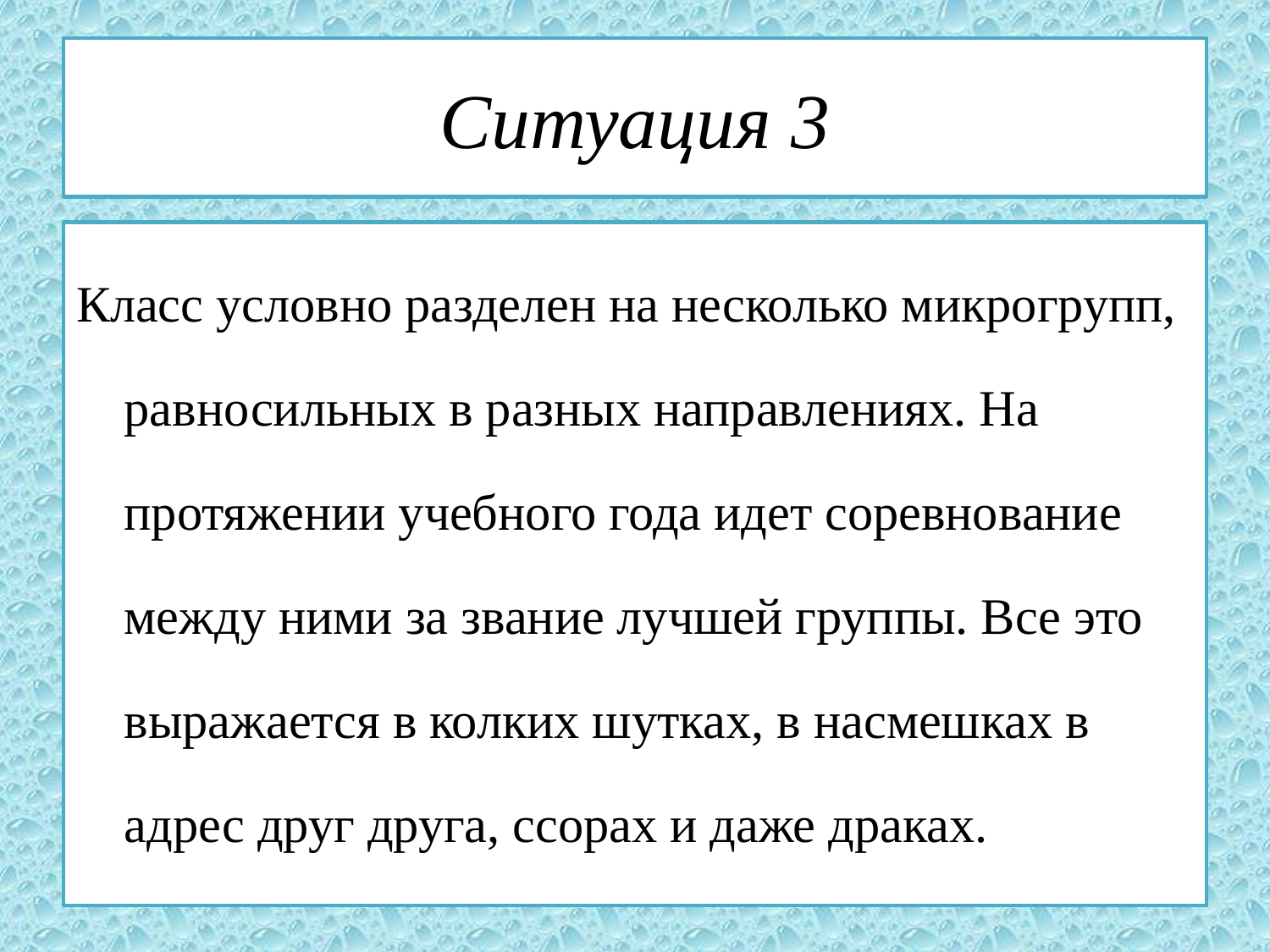

# Ситуация 3
Класс условно разделен на несколько микрогрупп, равносильных в разных направлениях. На протяжении учебного года идет соревнование между ними за звание лучшей группы. Все это выражается в колких шутках, в насмешках в адрес друг друга, ссорах и даже драках.